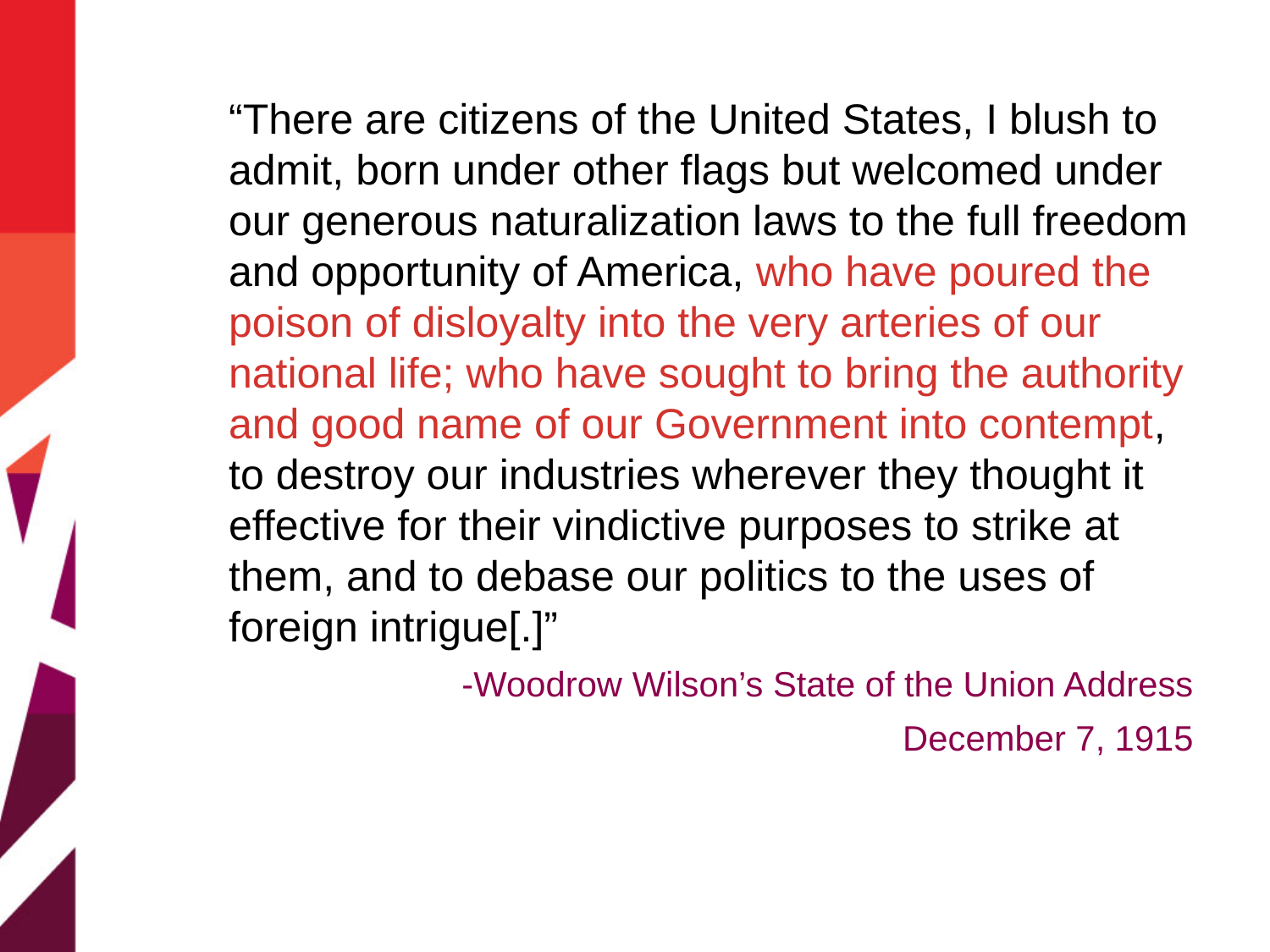

“There are citizens of the United States, I blush to admit, born under other flags but welcomed under our generous naturalization laws to the full freedom and opportunity of America, who have poured the poison of disloyalty into the very arteries of our national life; who have sought to bring the authority and good name of our Government into contempt, to destroy our industries wherever they thought it effective for their vindictive purposes to strike at them, and to debase our politics to the uses of foreign intrigue[.]”
-Woodrow Wilson’s State of the Union Address
December 7, 1915